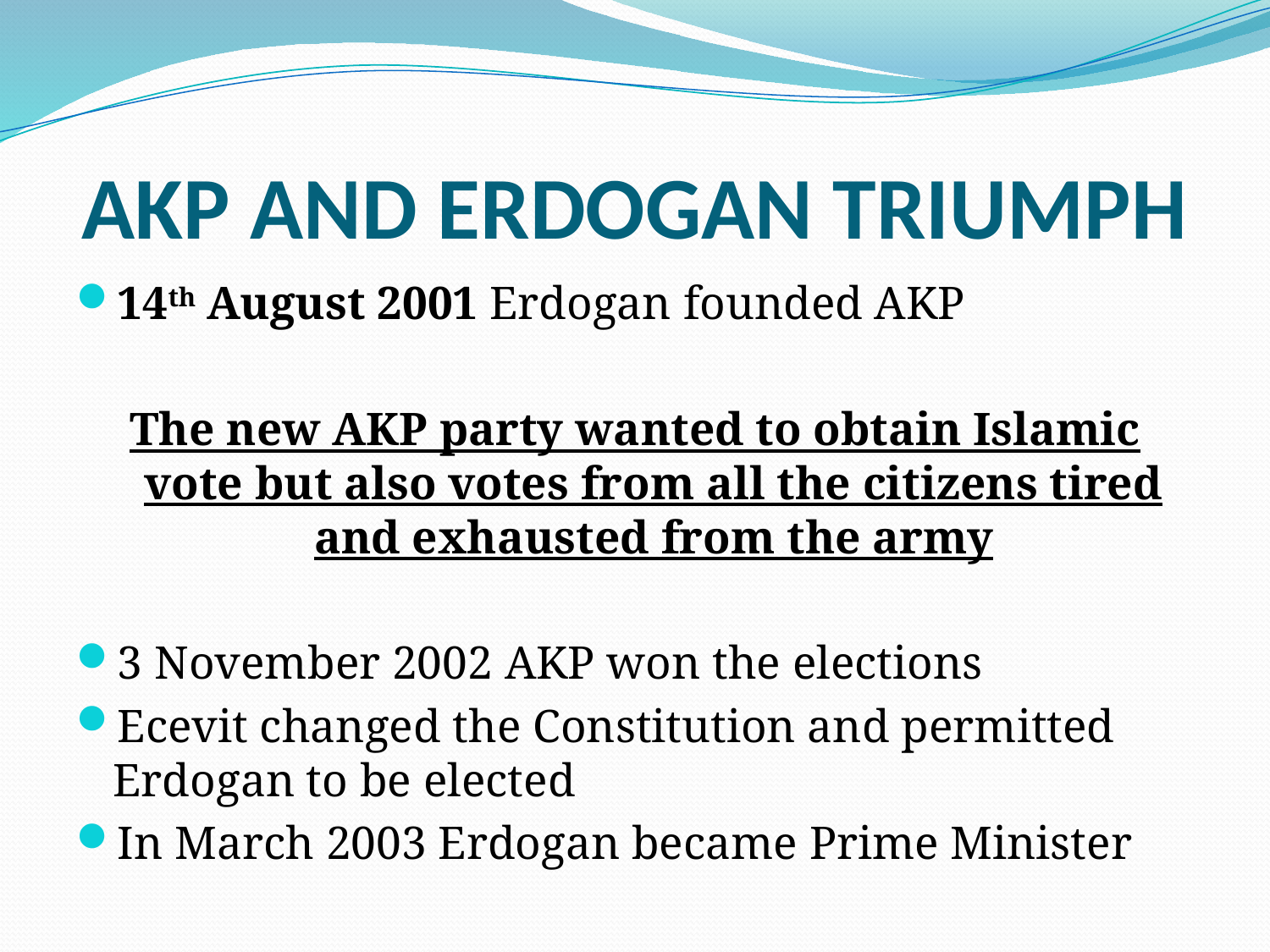

# AKP AND ERDOGAN TRIUMPH
14th August 2001 Erdogan founded AKP

The new AKP party wanted to obtain Islamic vote but also votes from all the citizens tired and exhausted from the army

3 November 2002 AKP won the elections
Ecevit changed the Constitution and permitted Erdogan to be elected
In March 2003 Erdogan became Prime Minister